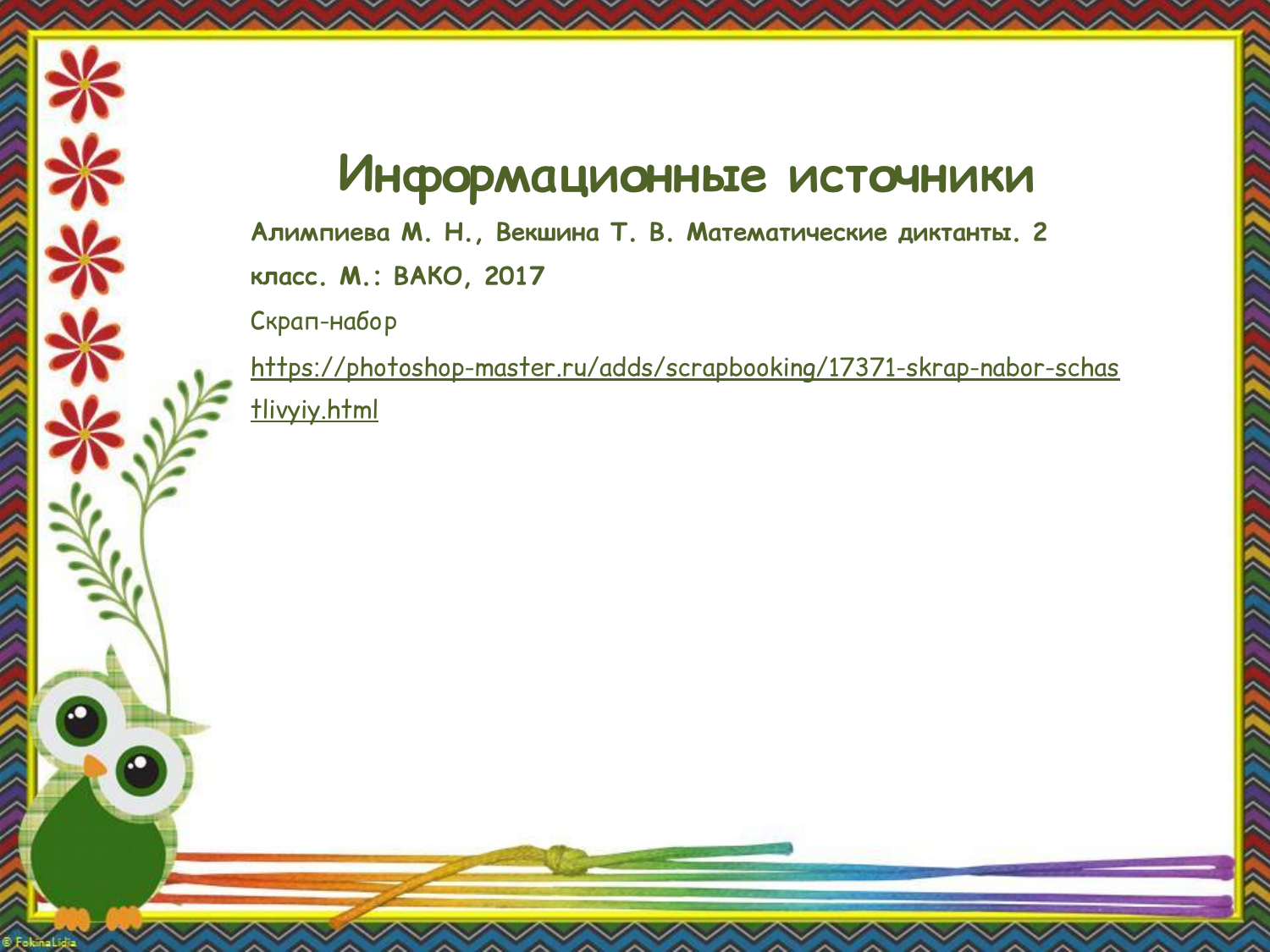

Информационные источники
Алимпиева М. Н., Векшина Т. В. Математические диктанты. 2 класс. М.: ВАКО, 2017
Скрап-набор https://photoshop-master.ru/adds/scrapbooking/17371-skrap-nabor-schastlivyiy.html